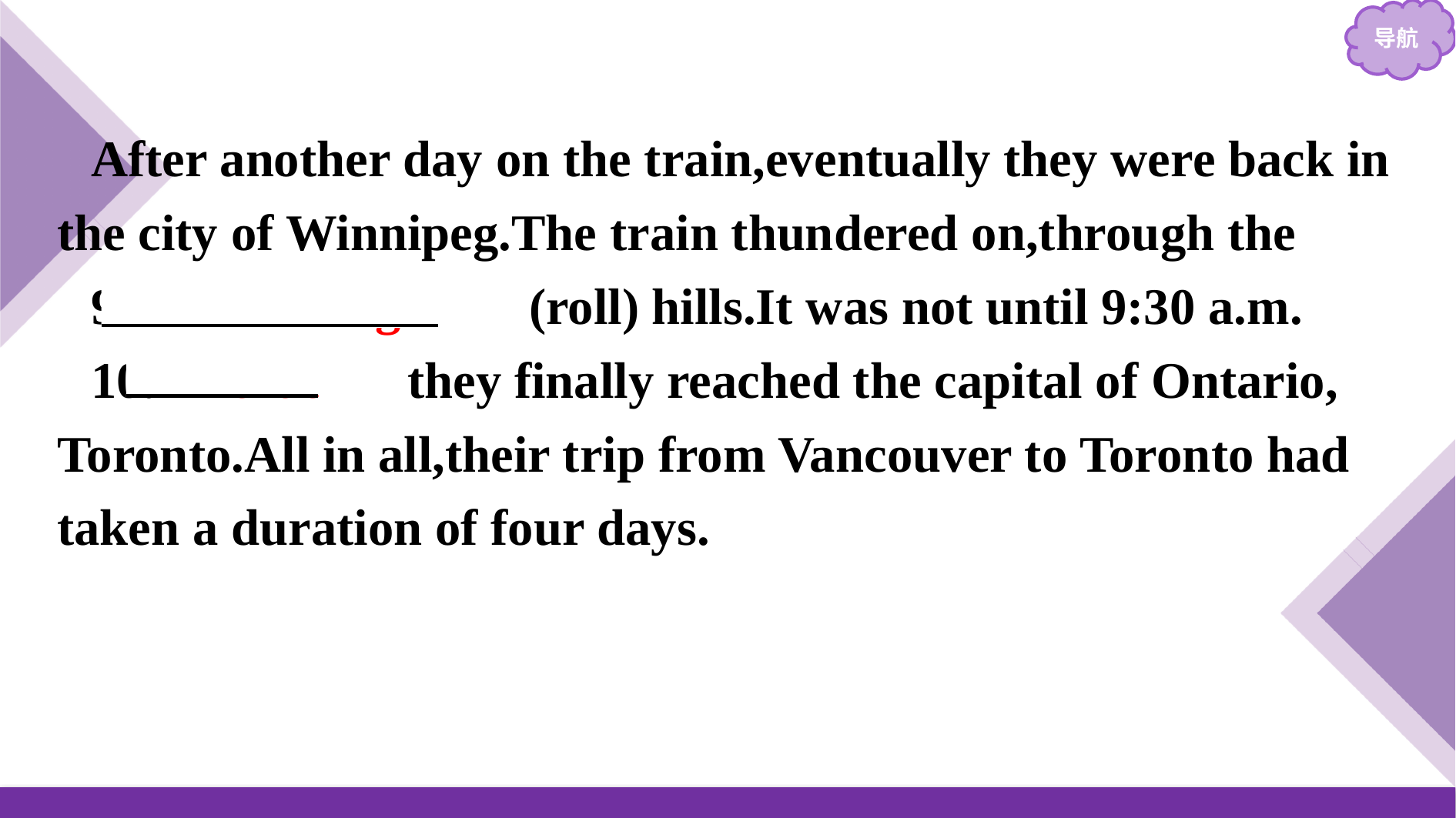

After another day on the train,eventually they were back in the city of Winnipeg.The train thundered on,through the
9.　　rolling　　(roll) hills.It was not until 9:30 a.m.
10.　that　 they finally reached the capital of Ontario, Toronto.All in all,their trip from Vancouver to Toronto had taken a duration of four days.